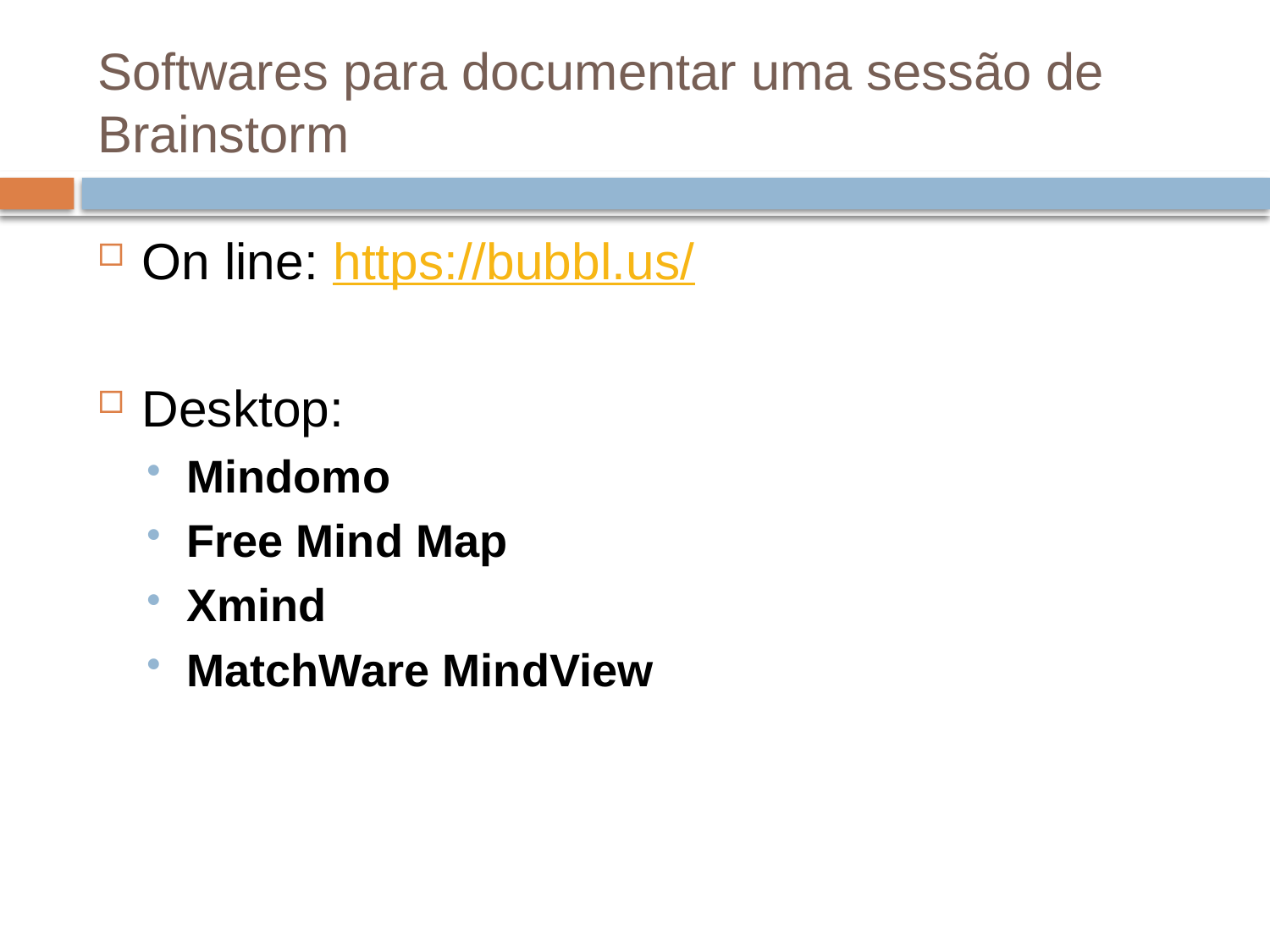

# Softwares para documentar uma sessão de Brainstorm
On line: https://bubbl.us/

Desktop:
Mindomo
Free Mind Map
Xmind
MatchWare MindView